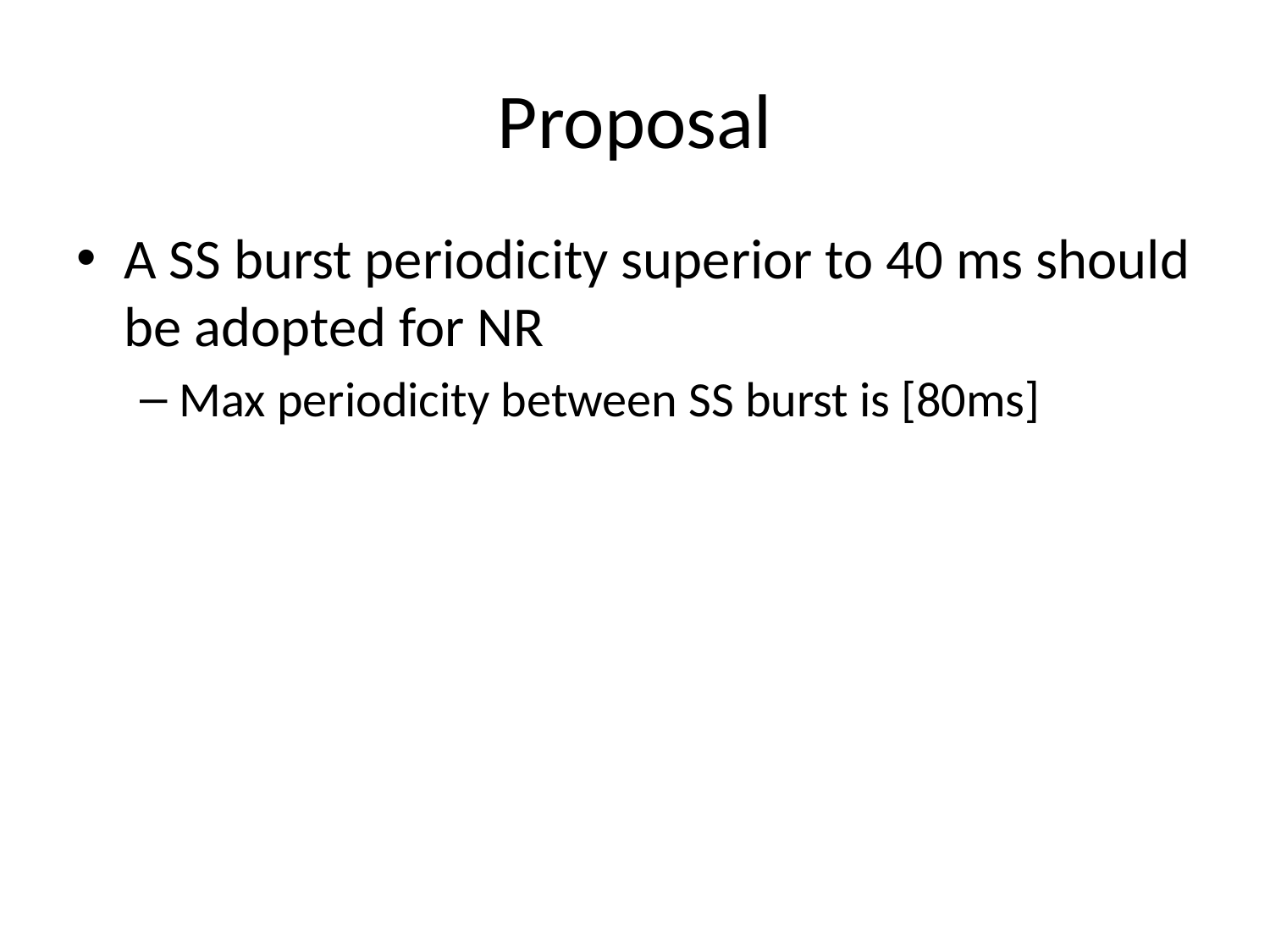

# Proposal
A SS burst periodicity superior to 40 ms should be adopted for NR
Max periodicity between SS burst is [80ms]